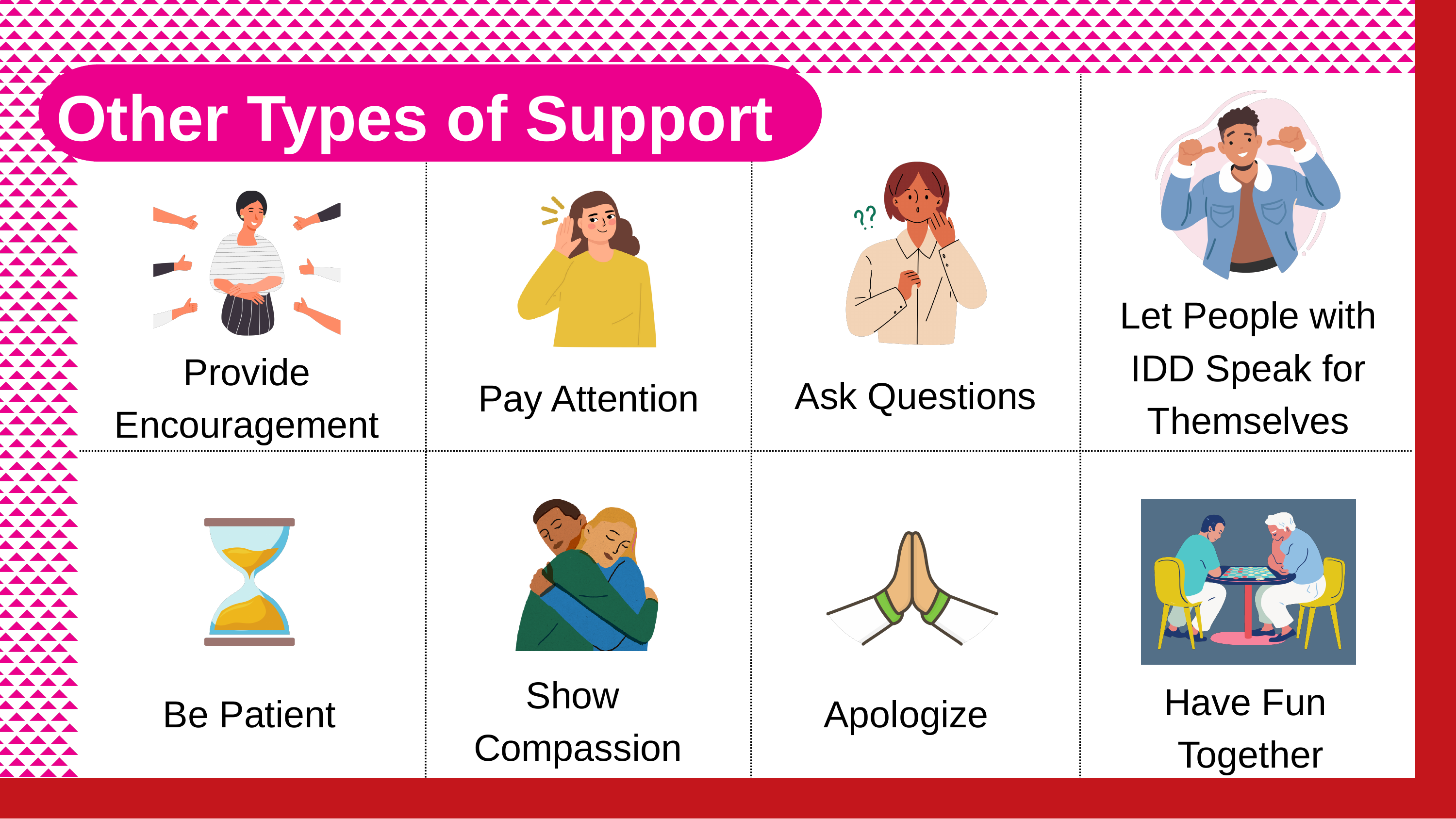

Other Types of Support

Let People with IDD Speak for Themselves

Provide Encouragement
Ask Questions
Pay Attention

Show
Compassion
Have Fun
Together
Be Patient
Apologize